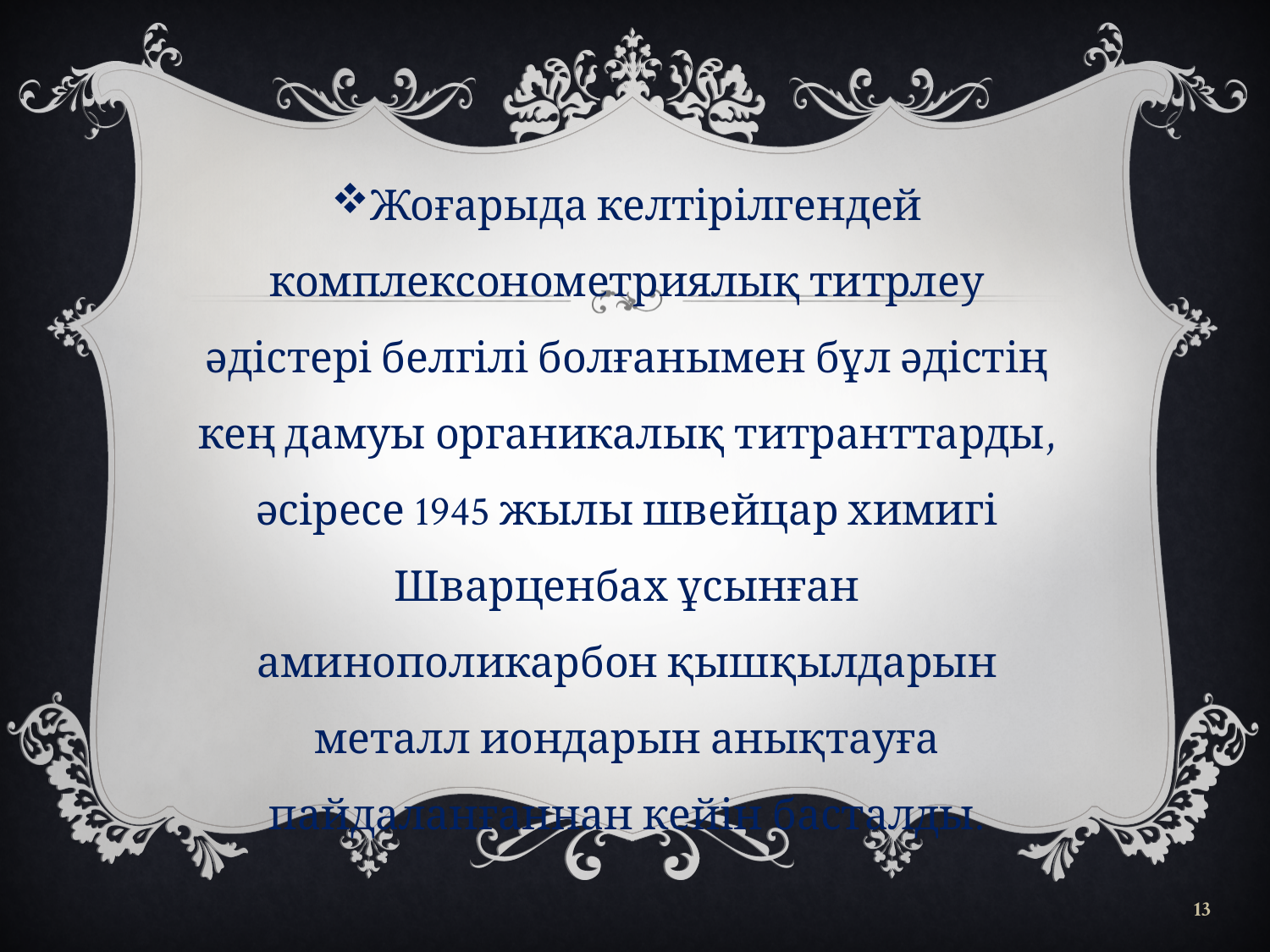

Жоғарыда келтірілгендей комплексонометриялық титрлеу әдістері белгілі болғанымен бұл әдістің кең дамуы органикалық титранттарды, әсіресе 1945 жылы швейцар химигі Шварценбах ұсынған аминополикарбон қышқылдарын металл иондарын анықтауға пайдаланғаннан кейін басталды.
13